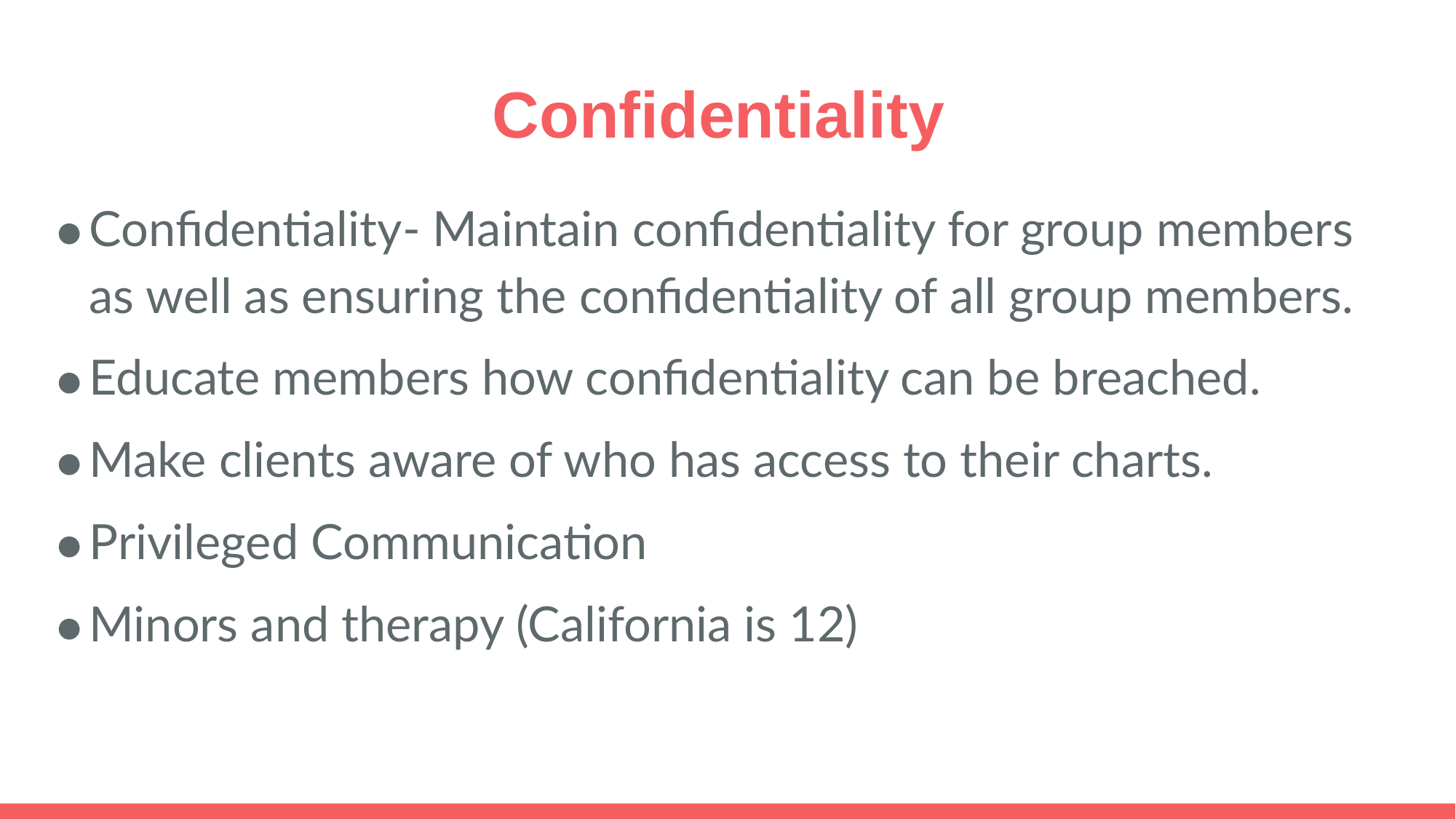

# Confidentiality
Confidentiality- Maintain confidentiality for group members as well as ensuring the confidentiality of all group members.
Educate members how confidentiality can be breached.
Make clients aware of who has access to their charts.
Privileged Communication
Minors and therapy (California is 12)